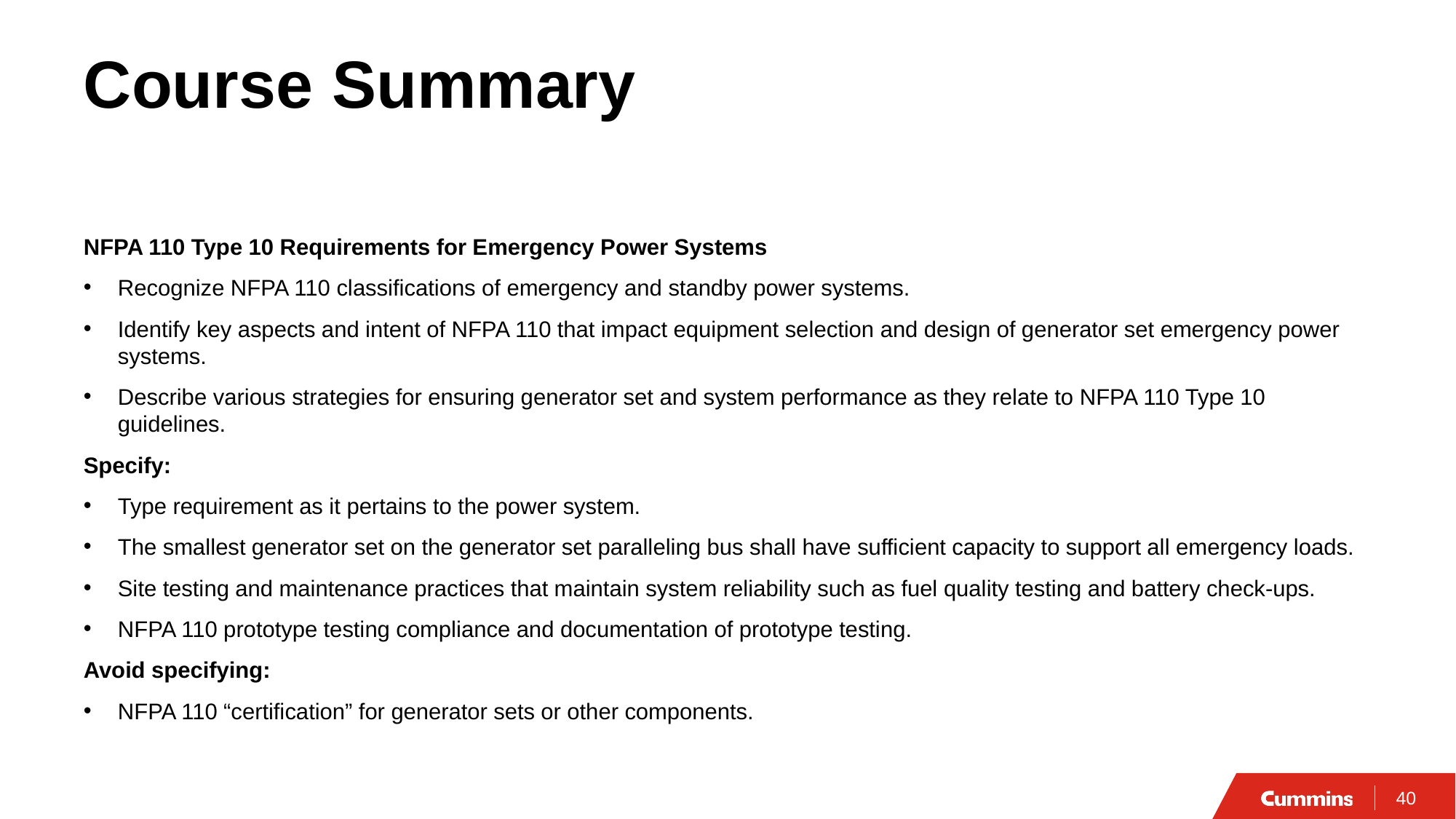

# Course Summary
NFPA 110 Type 10 Requirements for Emergency Power Systems
Recognize NFPA 110 classifications of emergency and standby power systems.
Identify key aspects and intent of NFPA 110 that impact equipment selection and design of generator set emergency power systems.
Describe various strategies for ensuring generator set and system performance as they relate to NFPA 110 Type 10 guidelines.
Specify:
Type requirement as it pertains to the power system.
The smallest generator set on the generator set paralleling bus shall have sufficient capacity to support all emergency loads.
Site testing and maintenance practices that maintain system reliability such as fuel quality testing and battery check-ups.
NFPA 110 prototype testing compliance and documentation of prototype testing.
Avoid specifying:
NFPA 110 “certification” for generator sets or other components.